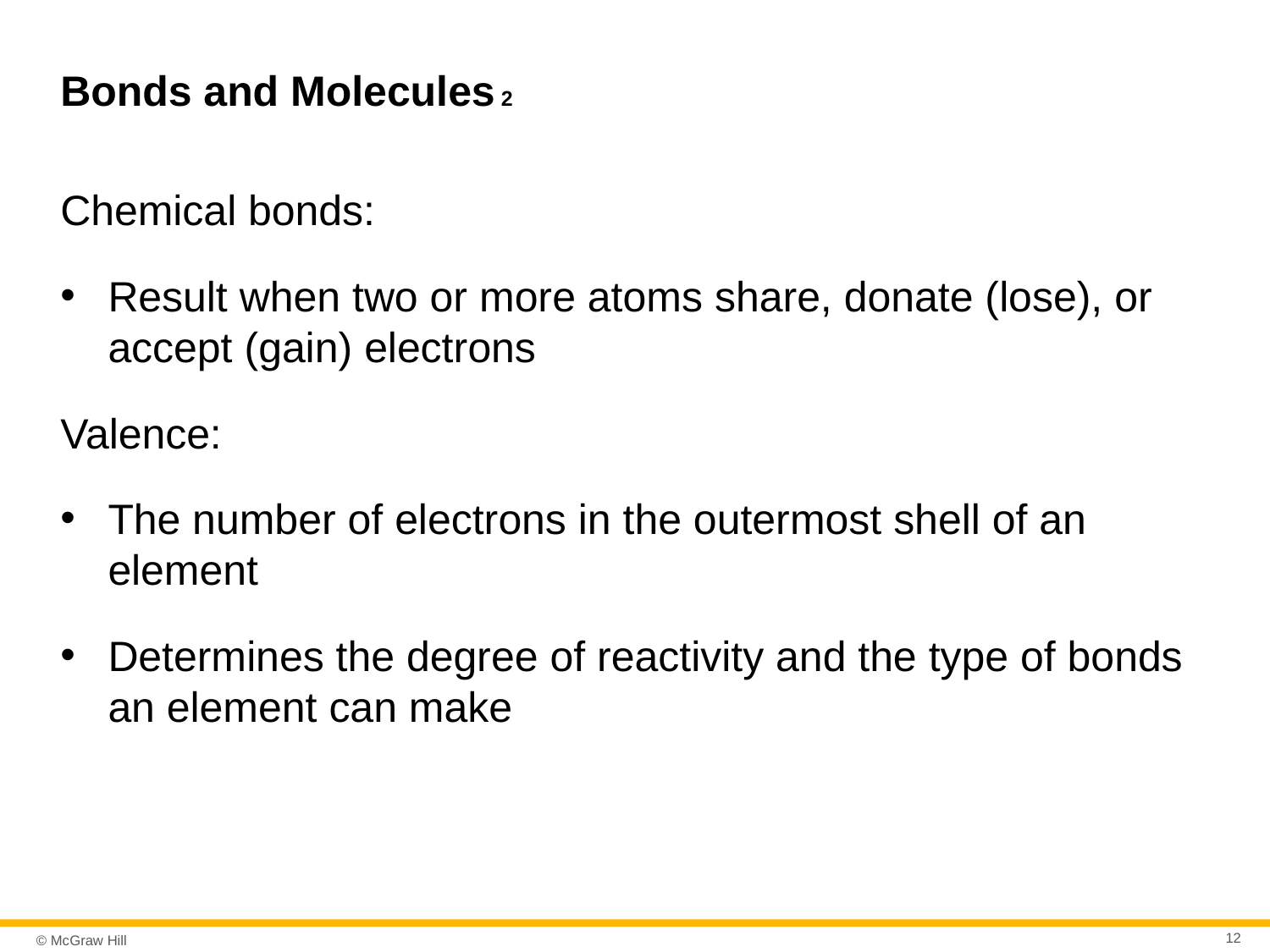

# Bonds and Molecules 2
Chemical bonds:
Result when two or more atoms share, donate (lose), or accept (gain) electrons
Valence:
The number of electrons in the outermost shell of an element
Determines the degree of reactivity and the type of bonds an element can make